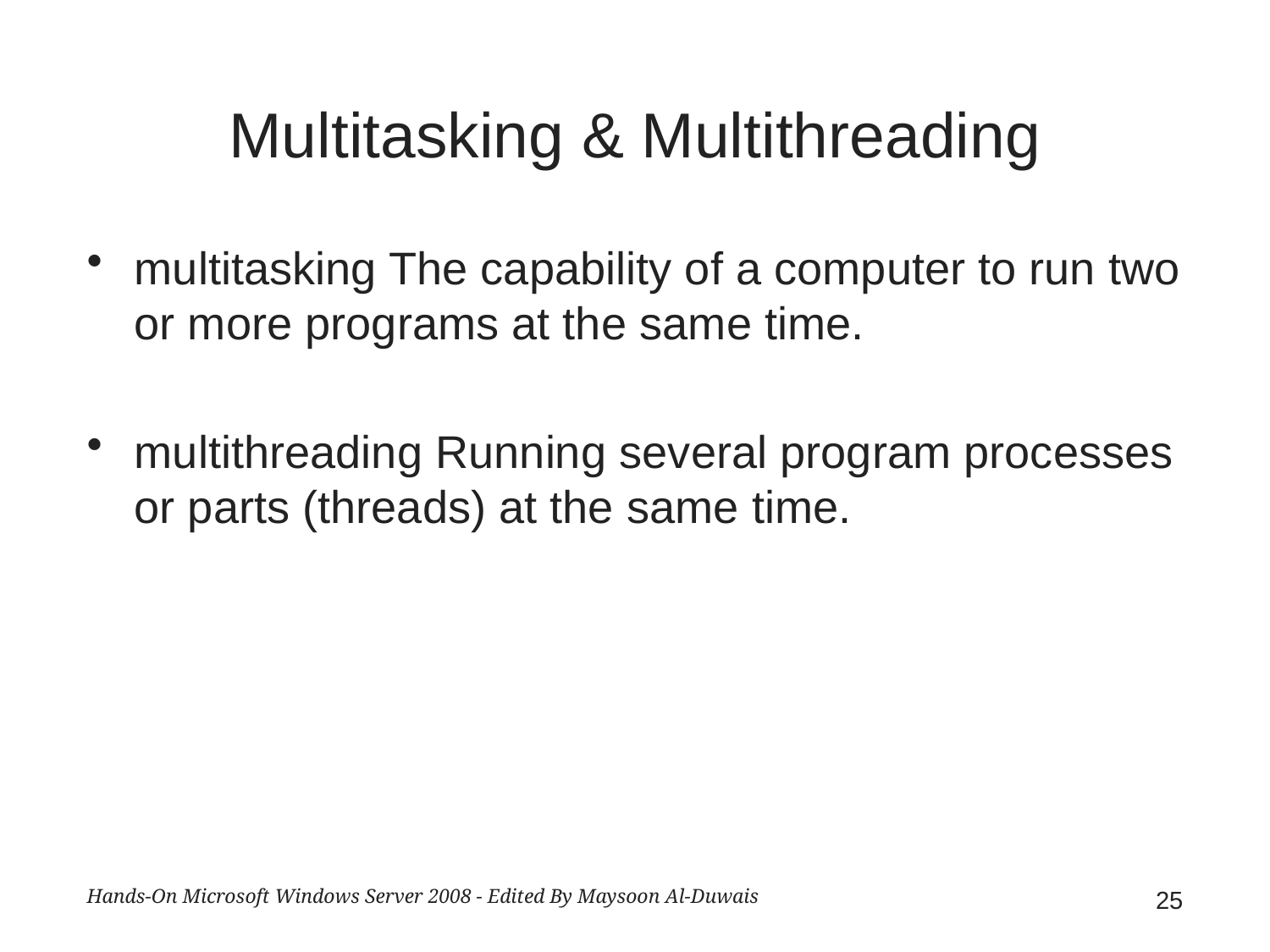

# Multitasking & Multithreading
multitasking The capability of a computer to run two or more programs at the same time.

multithreading Running several program processes or parts (threads) at the same time.

Hands-On Microsoft Windows Server 2008 - Edited By Maysoon Al-Duwais
25